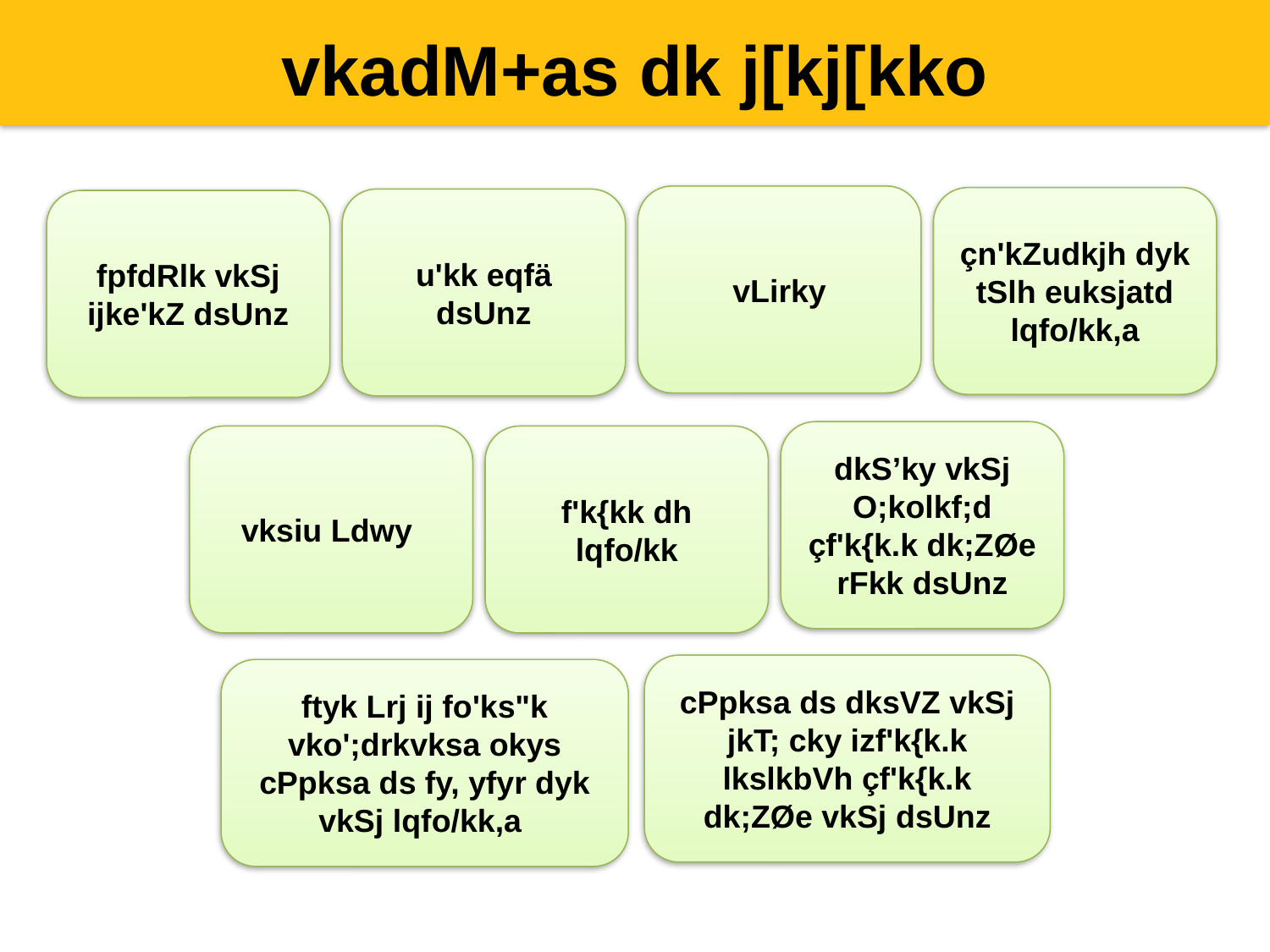

vkadM+as dk j[kj[kko
vLirky
çn'kZudkjh dyk tSlh euksjatd lqfo/kk,a
u'kk eqfä dsUnz
fpfdRlk vkSj ijke'kZ dsUnz
dkS’ky vkSj O;kolkf;d çf'k{k.k dk;ZØe rFkk dsUnz
f'k{kk dh lqfo/kk
vksiu Ldwy
cPpksa ds dksVZ vkSj jkT; cky izf'k{k.k lkslkbVh çf'k{k.k dk;ZØe vkSj dsUnz
ftyk Lrj ij fo'ks"k vko';drkvksa okys cPpksa ds fy, yfyr dyk vkSj lqfo/kk,a